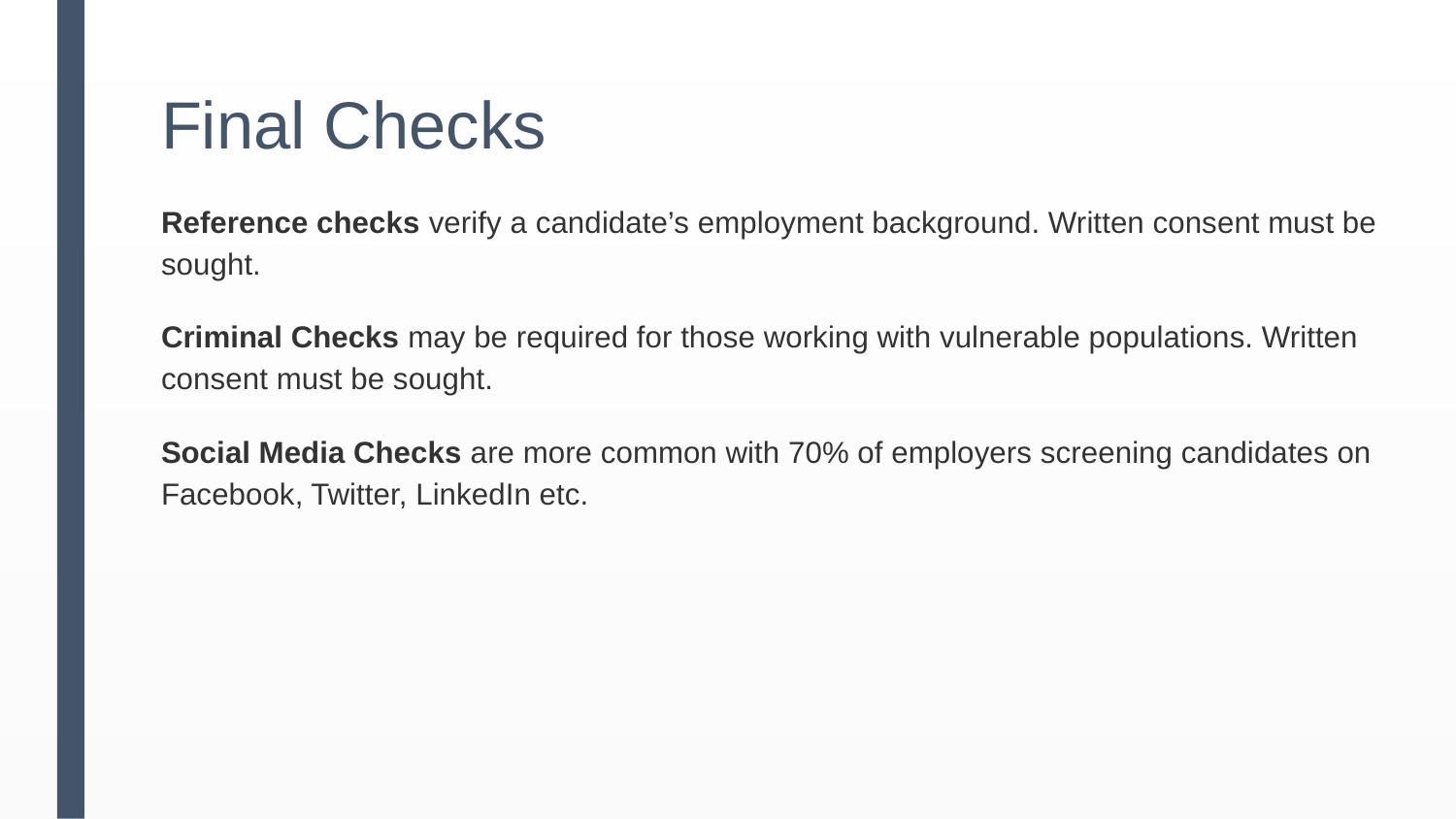

# Final Checks
Reference checks verify a candidate’s employment background. Written consent must be sought.
Criminal Checks may be required for those working with vulnerable populations. Written consent must be sought.
Social Media Checks are more common with 70% of employers screening candidates on Facebook, Twitter, LinkedIn etc.